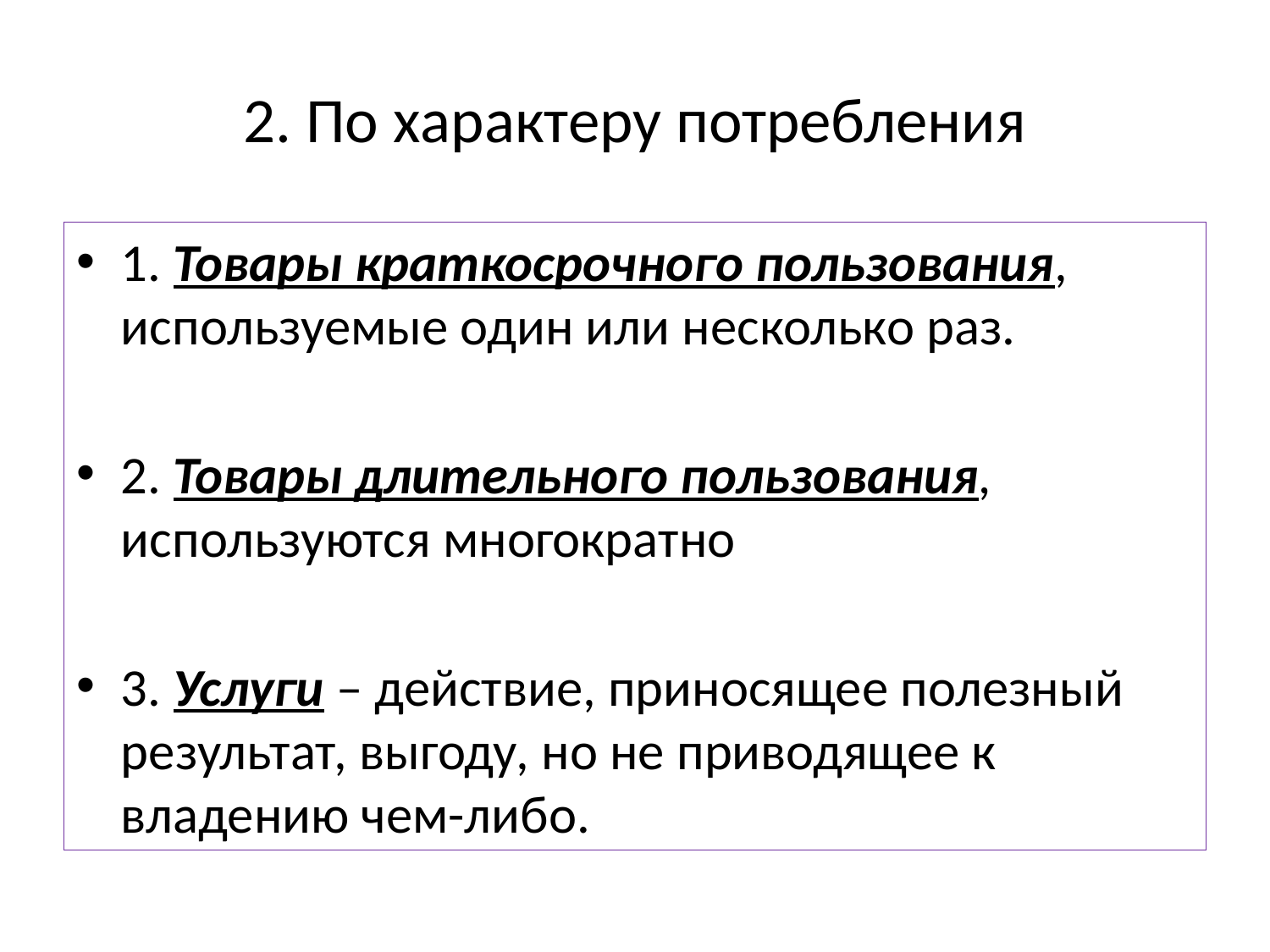

# 2. По характеру потребления
1. Товары краткосрочного пользования, используемые один или несколько раз.

2. Товары длительного пользования, используются многократно

3. Услуги – действие, приносящее полезный результат, выгоду, но не приводящее к владению чем-либо.